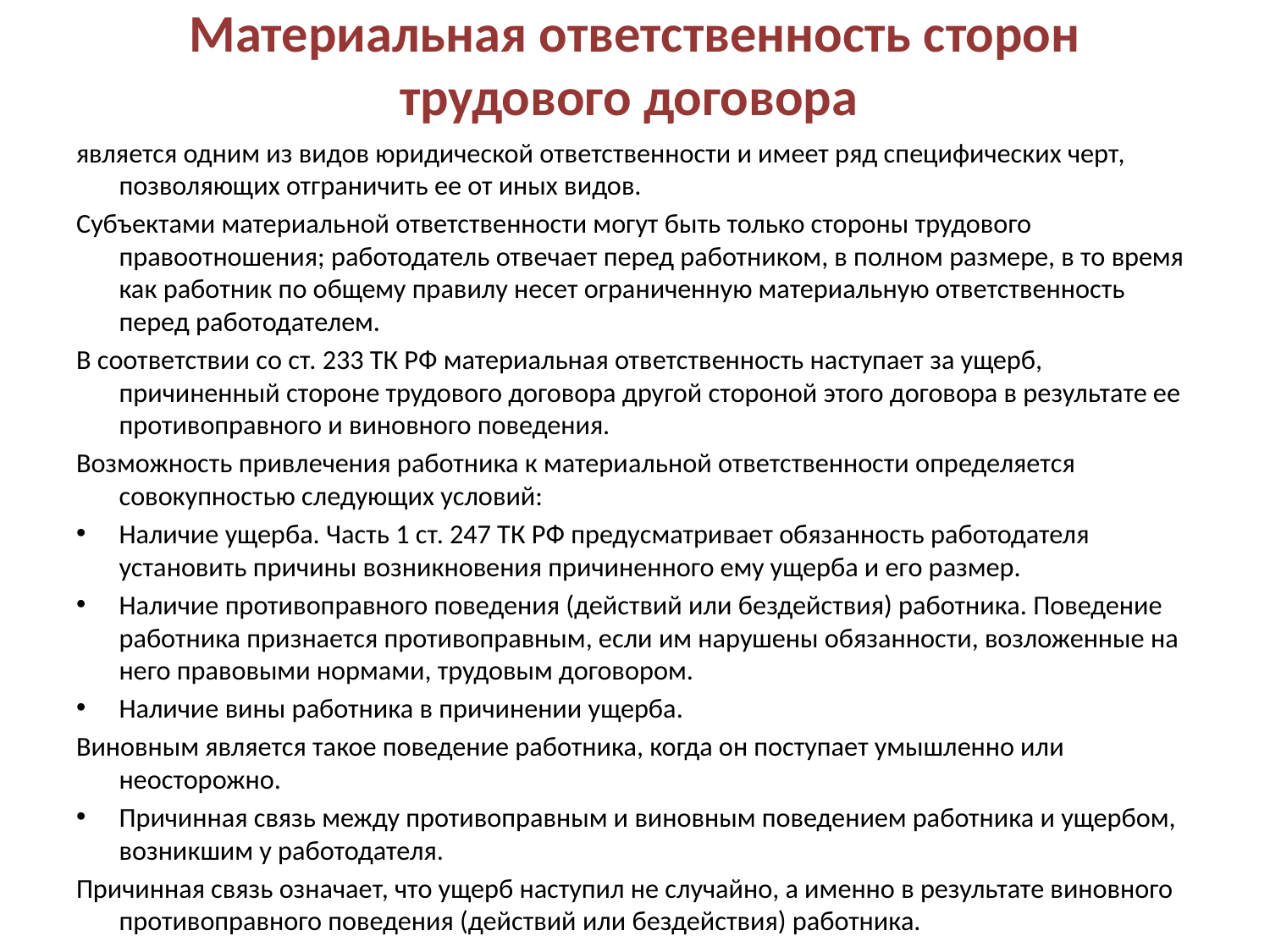

# Материальная ответственность сторон трудового договора
является одним из видов юридической ответственности и имеет ряд специфических черт, позволяющих отграничить ее от иных видов.
Субъектами материальной ответственности могут быть только стороны трудового правоотношения; работодатель отвечает перед работником, в полном размере, в то время как работник по общему правилу несет ограниченную материальную ответственность перед работодателем.
В соответствии со ст. 233 ТК РФ материальная ответственность наступает за ущерб, причиненный стороне трудового договора другой стороной этого договора в результате ее противоправного и виновного поведения.
Возможность привлечения работника к материальной ответственности определяется совокупностью следующих условий:
Наличие ущерба. Часть 1 ст. 247 ТК РФ предусматривает обязанность работодателя установить причины возникновения причиненного ему ущерба и его размер.
Наличие противоправного поведения (действий или бездействия) работника. Поведение работника признается противоправным, если им нарушены обязанности, возложенные на него правовыми нормами, трудовым договором.
Наличие вины работника в причинении ущерба.
Виновным является такое поведение работника, когда он поступает умышленно или неосторожно.
Причинная связь между противоправным и виновным поведением работника и ущербом, возникшим у работодателя.
Причинная связь означает, что ущерб наступил не случайно, а именно в результате виновного противоправного поведения (действий или бездействия) работника.